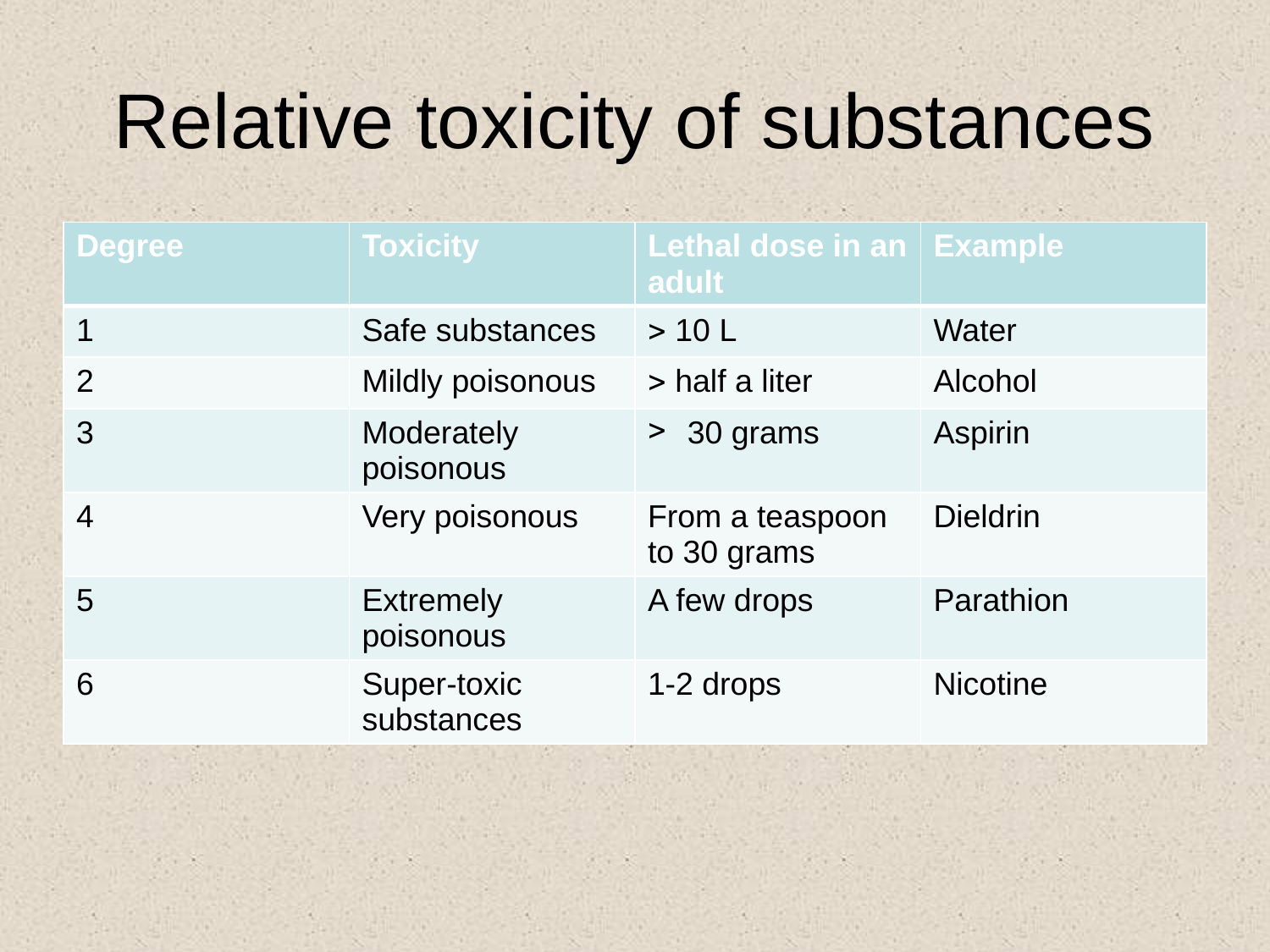

# Relative toxicity of substances
| Degree | Toxicity | Lethal dose in an adult | Example |
| --- | --- | --- | --- |
| 1 | Safe substances | > 10 L | Water |
| 2 | Mildly poisonous | > half a liter | Alcohol |
| 3 | Moderately poisonous | 30 grams | Aspirin |
| 4 | Very poisonous | From a teaspoon to 30 grams | Dieldrin |
| 5 | Extremely poisonous | A few drops | Parathion |
| 6 | Super-toxic substances | 1-2 drops | Nicotine |